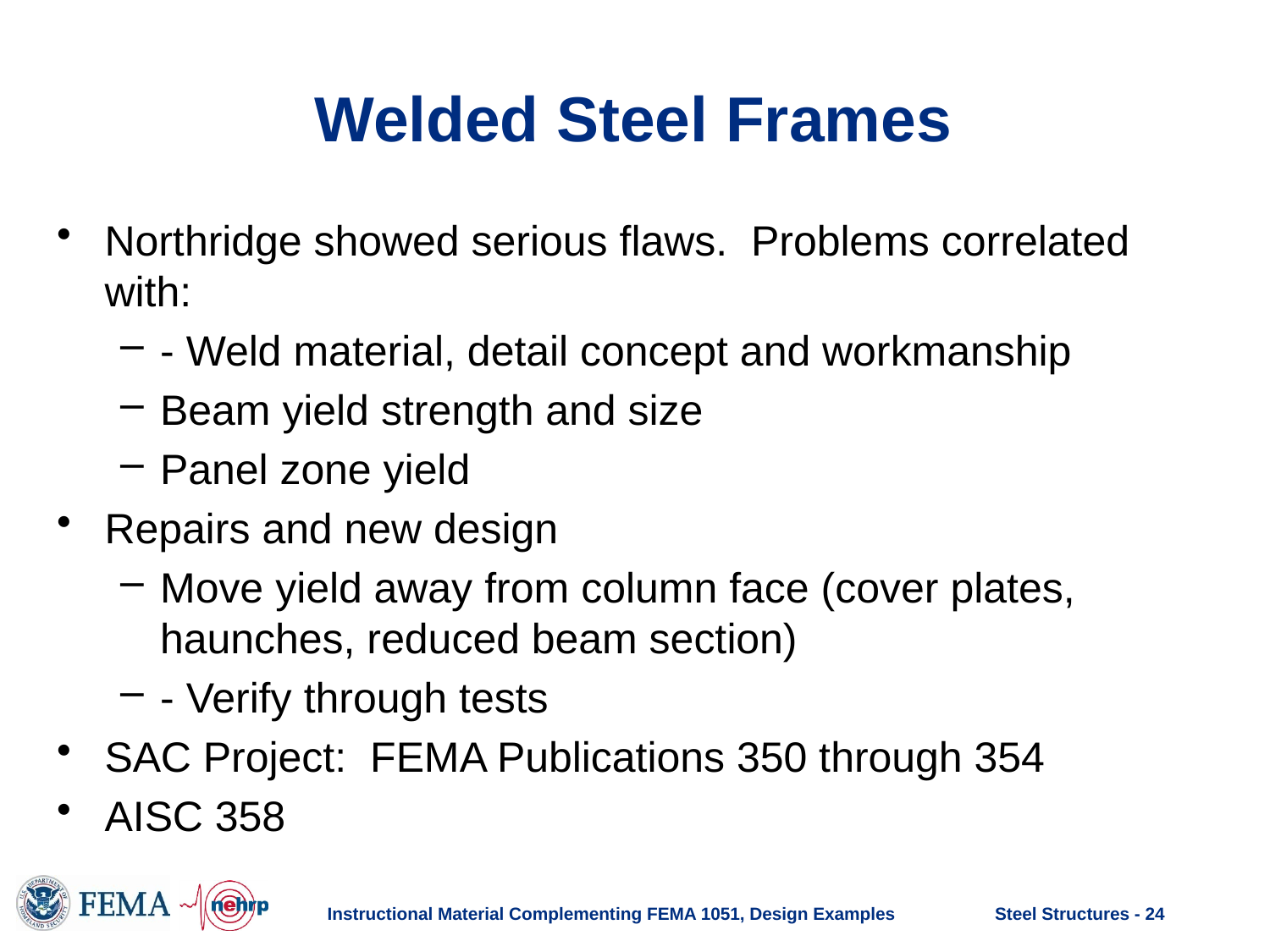

# Welded Steel Frames
Northridge showed serious flaws.  Problems correlated with:
- Weld material, detail concept and workmanship
Beam yield strength and size
Panel zone yield
Repairs and new design
Move yield away from column face (cover plates, haunches, reduced beam section)
- Verify through tests
SAC Project:  FEMA Publications 350 through 354
AISC 358
Instructional Material Complementing FEMA 1051, Design Examples
Steel Structures - 24